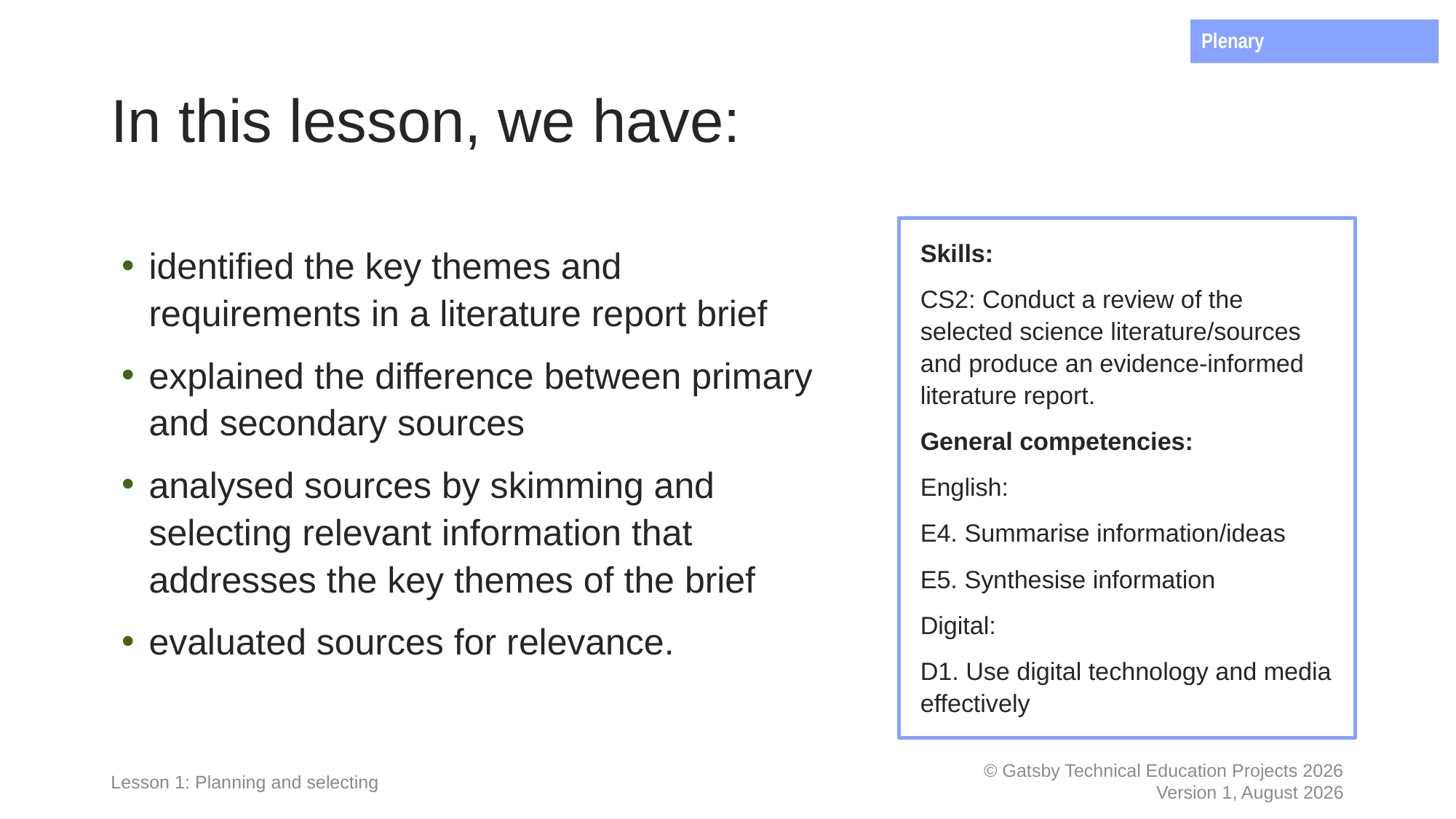

Plenary
# In this lesson, we have:
identified the key themes and requirements in a literature report brief
explained the difference between primary and secondary sources
analysed sources by skimming and selecting relevant information that addresses the key themes of the brief
evaluated sources for relevance.
Skills:
CS2: Conduct a review of the selected science literature/sources and produce an evidence-informed literature report.
General competencies:
English:
E4. Summarise information/ideas
E5. Synthesise information
Digital:
D1. Use digital technology and media effectively
Lesson 1: Planning and selecting